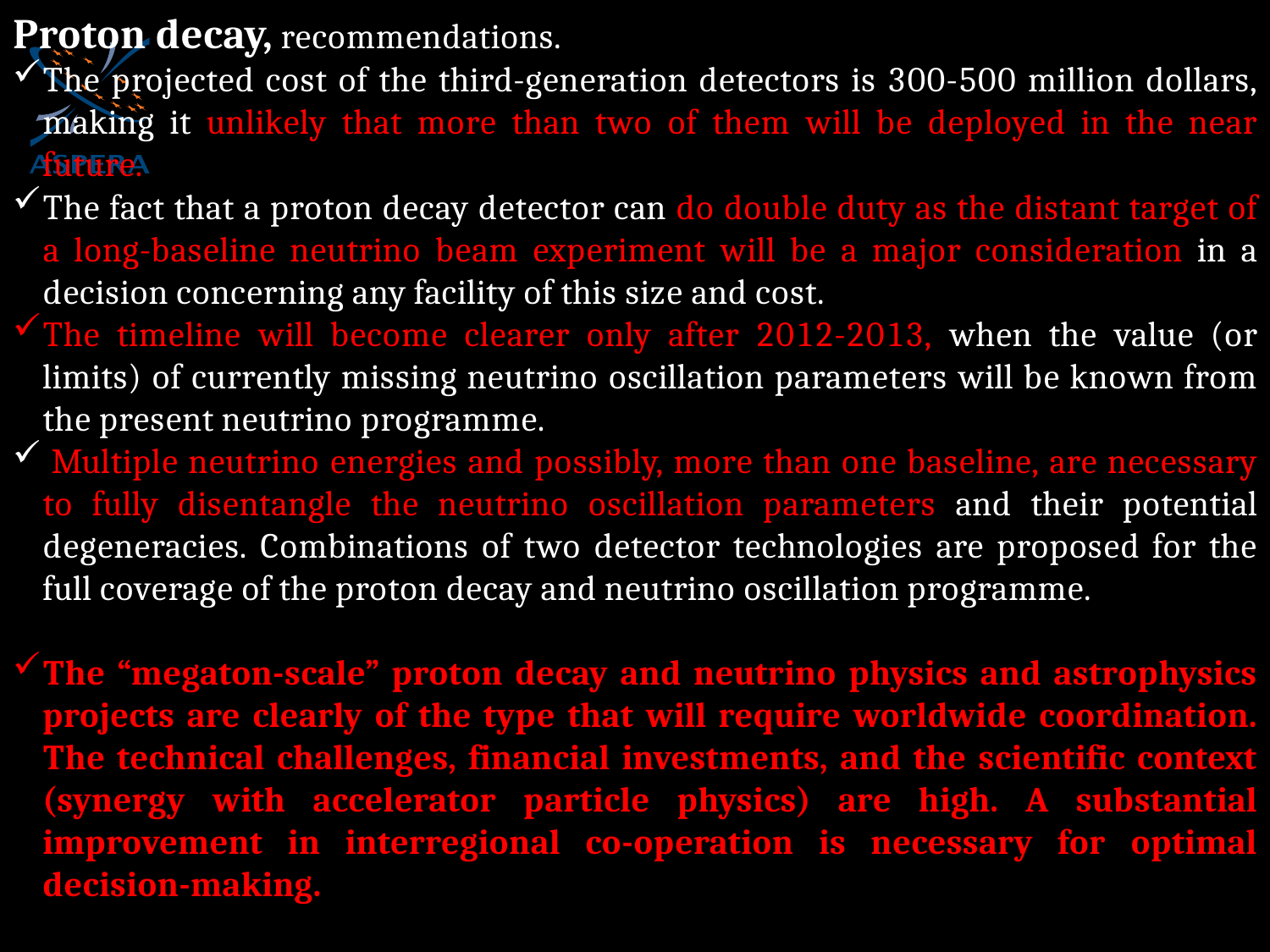

Proton decay, recommendations.
The projected cost of the third-generation detectors is 300-500 million dollars, making it unlikely that more than two of them will be deployed in the near future.
The fact that a proton decay detector can do double duty as the distant target of a long-baseline neutrino beam experiment will be a major consideration in a decision concerning any facility of this size and cost.
The timeline will become clearer only after 2012-2013, when the value (or limits) of currently missing neutrino oscillation parameters will be known from the present neutrino programme.
 Multiple neutrino energies and possibly, more than one baseline, are necessary to fully disentangle the neutrino oscillation parameters and their potential degeneracies. Combinations of two detector technologies are proposed for the full coverage of the proton decay and neutrino oscillation programme.

The “megaton-scale” proton decay and neutrino physics and astrophysics projects are clearly of the type that will require worldwide coordination. The technical challenges, financial investments, and the scientific context (synergy with accelerator particle physics) are high. A substantial improvement in interregional co-operation is necessary for optimal decision-making.